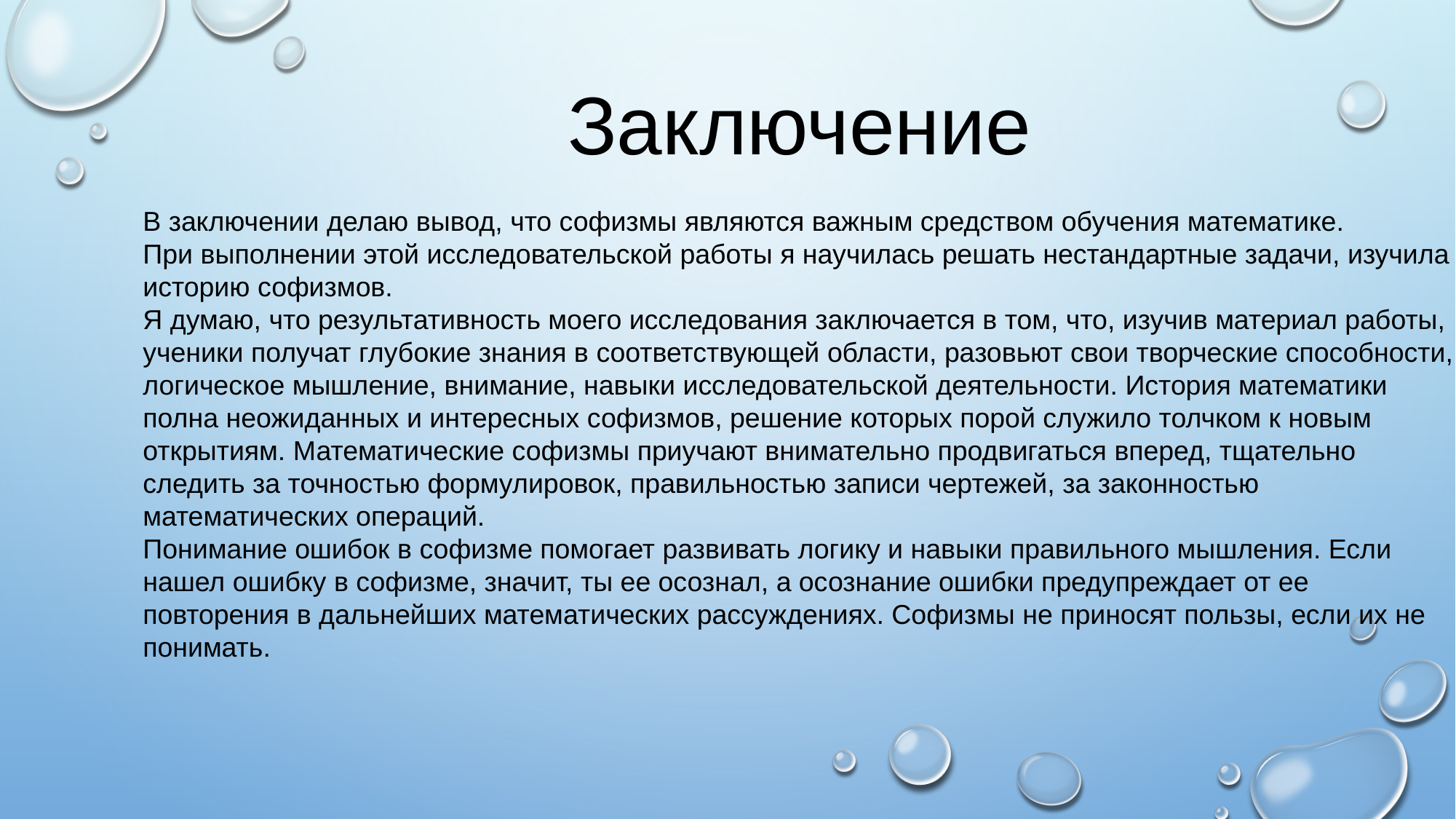

Заключение

В заключении делаю вывод, что софизмы являются важным средством обучения математике.
При выполнении этой исследовательской работы я научилась решать нестандартные задачи, изучила историю софизмов.
Я думаю, что результативность моего исследования заключается в том, что, изучив материал работы, ученики получат глубокие знания в соответствующей области, разовьют свои творческие способности, логическое мышление, внимание, навыки исследовательской деятельности. История математики полна неожиданных и интересных софизмов, решение которых порой служило толчком к новым открытиям. Математические софизмы приучают внимательно продвигаться вперед, тщательно следить за точностью формулировок, правильностью записи чертежей, за законностью математических операций.
Понимание ошибок в софизме помогает развивать логику и навыки правильного мышления. Если нашел ошибку в софизме, значит, ты ее осознал, а осознание ошибки предупреждает от ее повторения в дальнейших математических рассуждениях. Софизмы не приносят пользы, если их не понимать.